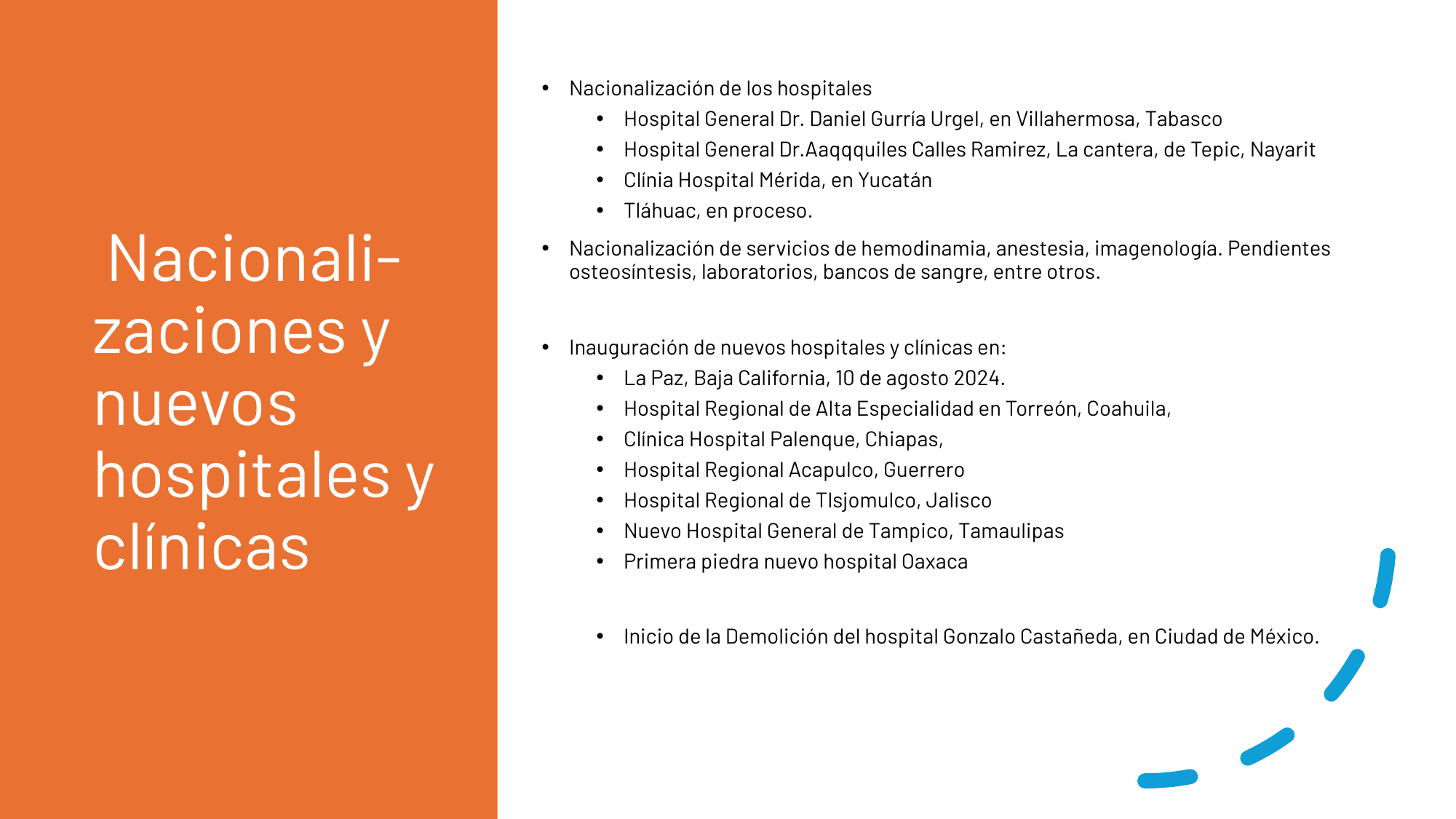

# Nacionali-zaciones y nuevos hospitales y clínicas
Nacionalización de los hospitales
Hospital General Dr. Daniel Gurría Urgel, en Villahermosa, Tabasco
Hospital General Dr.Aaqqquiles Calles Ramirez, La cantera, de Tepic, Nayarit
Clínia Hospital Mérida, en Yucatán
Tláhuac, en proceso.
Nacionalización de servicios de hemodinamia, anestesia, imagenología. Pendientes osteosíntesis, laboratorios, bancos de sangre, entre otros.

Inauguración de nuevos hospitales y clínicas en:
La Paz, Baja California, 10 de agosto 2024.
Hospital Regional de Alta Especialidad en Torreón, Coahuila,
Clínica Hospital Palenque, Chiapas,
Hospital Regional Acapulco, Guerrero
Hospital Regional de Tlsjomulco, Jalisco
Nuevo Hospital General de Tampico, Tamaulipas
Primera piedra nuevo hospital Oaxaca

Inicio de la Demolición del hospital Gonzalo Castañeda, en Ciudad de México.